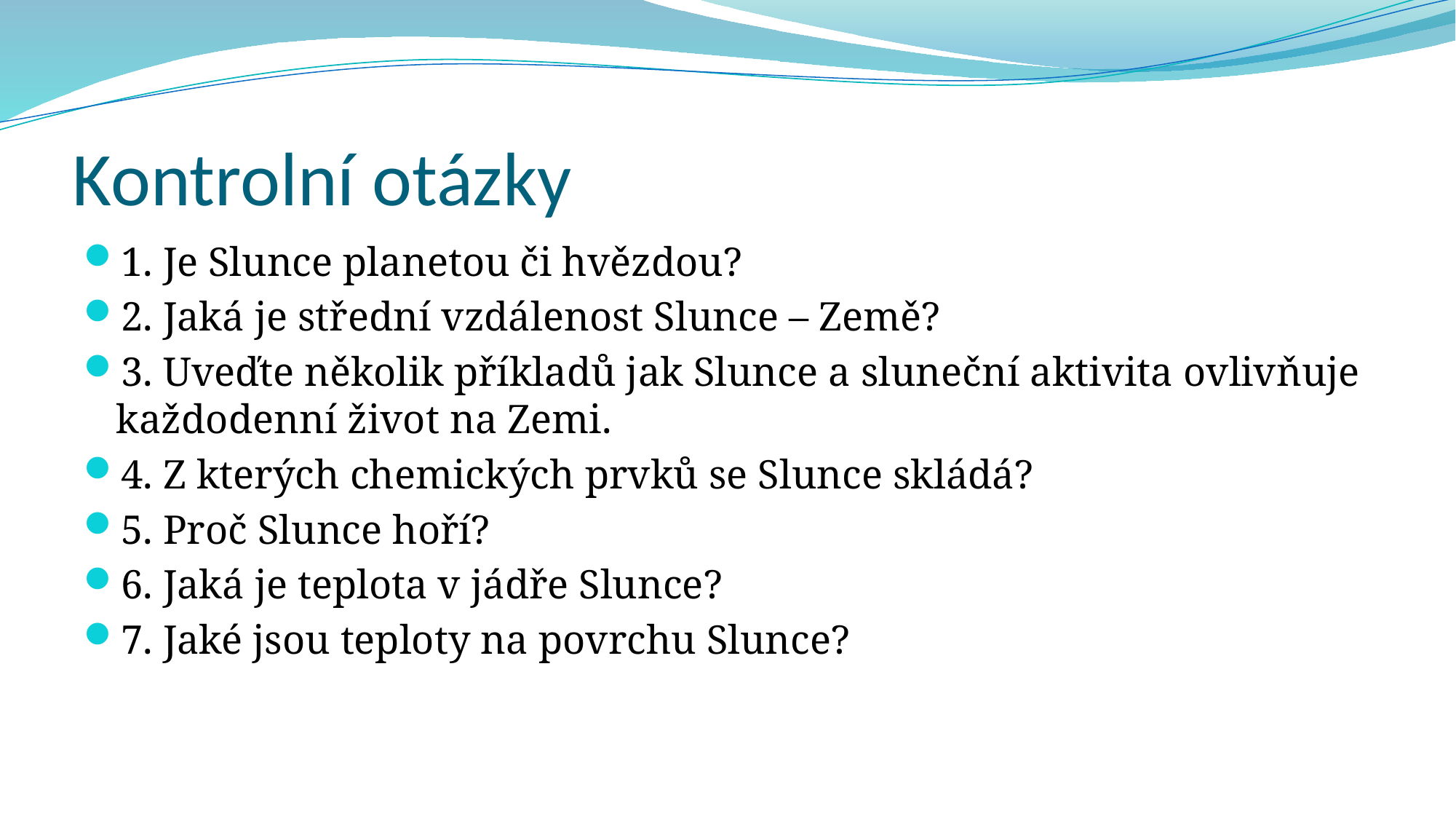

# Kontrolní otázky
1. Je Slunce planetou či hvězdou?
2. Jaká je střední vzdálenost Slunce – Země?
3. Uveďte několik příkladů jak Slunce a sluneční aktivita ovlivňuje každodenní život na Zemi.
4. Z kterých chemických prvků se Slunce skládá?
5. Proč Slunce hoří?
6. Jaká je teplota v jádře Slunce?
7. Jaké jsou teploty na povrchu Slunce?